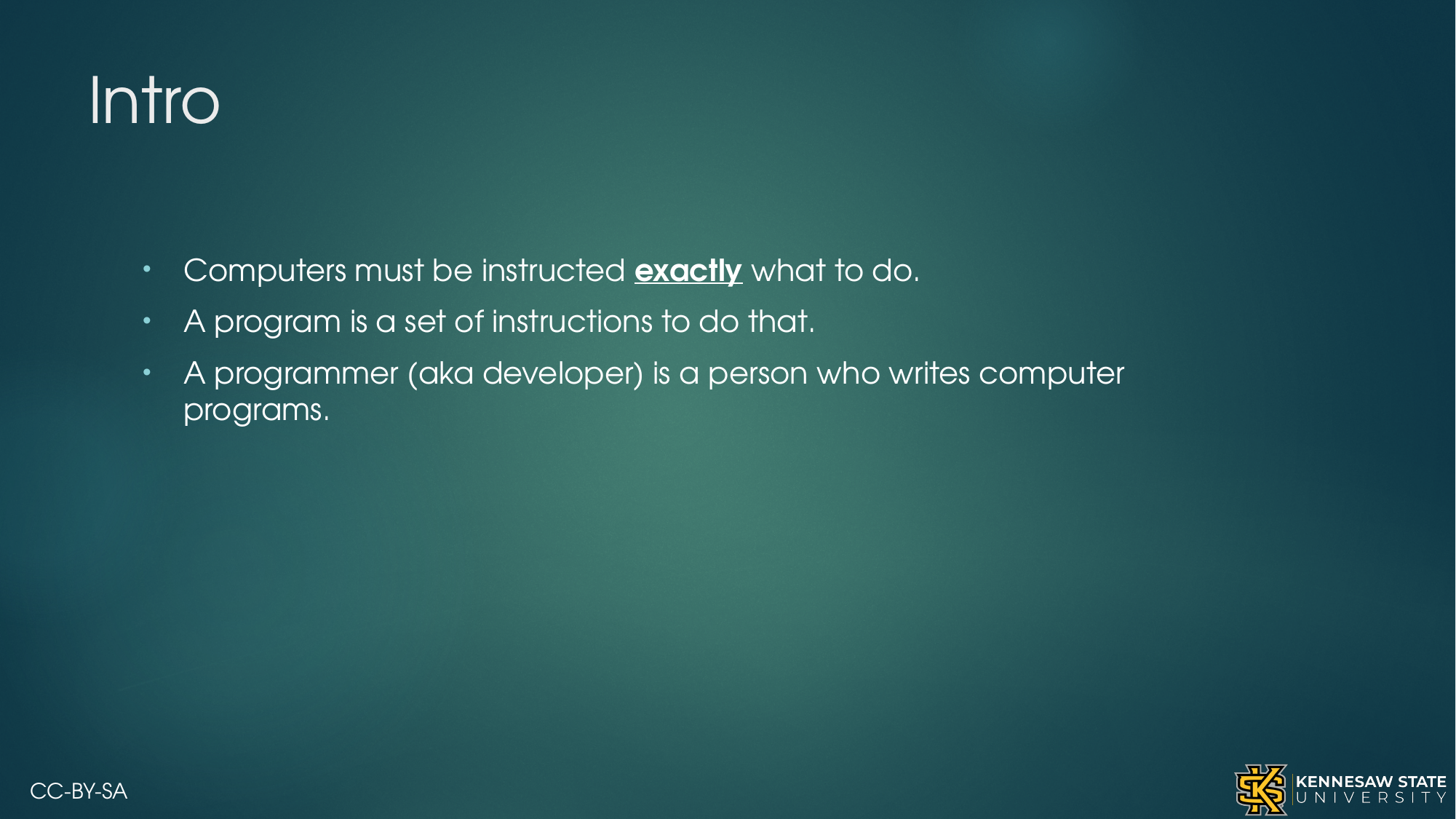

# Intro
Computers must be instructed exactly what to do.
A program is a set of instructions to do that.
A programmer (aka developer) is a person who writes computer programs.